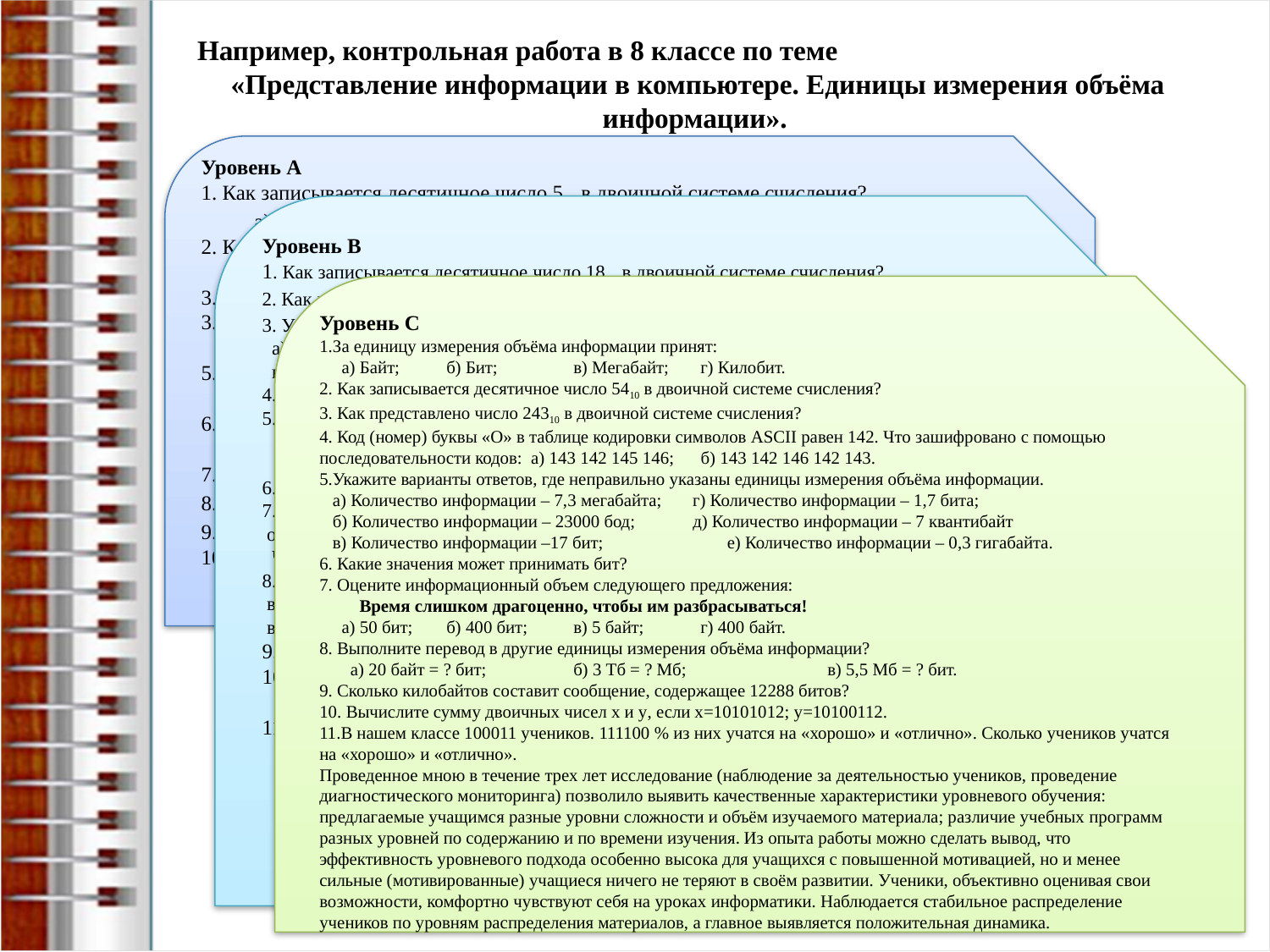

Например, контрольная работа в 8 классе по теме
 «Представление информации в компьютере. Единицы измерения объёма информации».
Уровень А
1. Как записывается десятичное число 510 в двоичной системе счисления?
          а) 100;     б) 110; 	в) 111; 	г) 101.
2. Как записывается десятичное число 1110 в двоичной системе счисления?
         а) 1111;     б) 1101; 	в) 1011; 	г) 1001.
3. Выполните действие и запишите результат римскими цифрами: XXXII – V.
3. Минимальной единицей количества информации считают…
         а) 1 пиксель;          б) 1 байт;       в) 1 бит;      г) 1 бод.
5. Один байт равен…
         а) 8 бит;         б) 10 бит;      в) 1024 бит;       г) 1000 бит.
6. Чему равен 1 Мбайт?
         а) 1024 Кбайт;  б) 1024 Гбайт;   в) 1000 байт;  г) 1000 Кбайт.
7. Переведите десятичное число 6710 в двоичную систему счисления.
8. Переведите число 11012 из двоичной системы счисления в десятичную.
9. Сколько байтов в слове «ФАЙЛ»?
10. Выполните перевод в другие единицы измерения объёма информации?
     а) 5 байт = ? бит;	б) 4 Кб = ? байт;         в) 3 Кб = ? бит.

Уровень В
1. Как записывается десятичное число 1810 в двоичной системе счисления?
2. Как представлено число 17910 в двоичной системе счисления?
3. Укажите, где правильно указан порядок возрастания единиц измерения объёма информации:
  а) байт, килобайт, гигабайт, терабайт;	       б) бит, байт, гигабайт, килобайт;
  в) килобайт, гигабайт, мегабайт, байт;	       г) байт, мегабайт, килобайт, гигабайт.
4. Выполните действие и запишите результат римскими цифрами: МСМ +VIII.
5. Оцените информационный объем следующего предложения:
         Всё, что мы дарим другим, вернётся к нам сторицей!
    а) 50 бит;          б) 400 бит;         в) 5 байт;         г) 400 байт.
6. Чему равен 1 Гб?
7. Получено сообщение, информационный
 объём которого равен 40 битам.
  Чему равен этот объём в байтах?
8. Закодируйте слово «ПАМЯТЬ»
 в коде ASCII. Результат представьте
 в виде следующей таблицы:
9. Как называется точка экрана?
10. Выполните перевод в другие единицы измерения объёма информации?
    а) 14 байт = ? бит;       б) 3 Тб = ? Гб;	в) 4,5 Мб = ? бит.
11.Может ли такое быть?

На кресле толстый кот Мартын сидел,
Своими 10 глазами он смотрел,
Вдруг на 100 своих он лап вскочил,
На подоконник быстро тело приземлил.
Увидел он 1010 воробьев,
Но вот своей он 100-й лапой
Задел горшочек с маминым цветком,
И, боже, что было бы потом,
Если бы кот не убежал оттуда,
Не сел на кресло и не стал чесать
За своим 10-м маленьким ушком.
Ведь обвинили-то во всем меня,
А кот Мартын лежал на кресле,
Весело мурча.

Уровень С
1.За единицу измерения объёма информации принят:
     а) Байт;	б) Бит; 	в) Мегабайт;	г) Килобит.
2. Как записывается десятичное число 5410 в двоичной системе счисления?
3. Как представлено число 24310 в двоичной системе счисления?
4. Код (номер) буквы «О» в таблице кодировки символов ASCII равен 142. Что зашифровано с помощью последовательности кодов:  а) 143 142 145 146;      б) 143 142 146 142 143.
5.Укажите варианты ответов, где неправильно указаны единицы измерения объёма информации.
   а) Количество информации – 7,3 мегабайта;       г) Количество информации – 1,7 бита;
   б) Количество информации – 23000 бод;             д) Количество информации – 7 квантибайт
   в) Количество информации –17 бит;	      е) Количество информации – 0,3 гигабайта.
6. Какие значения может принимать бит?
7. Оцените информационный объем следующего предложения:
         Время слишком драгоценно, чтобы им разбрасываться!
     а) 50 бит; 	б) 400 бит; 	в) 5 байт; 	г) 400 байт.
8. Выполните перевод в другие единицы измерения объёма информации?
       а) 20 байт = ? бит;	б) 3 Тб = ? Мб;		в) 5,5 Мб = ? бит.
9. Сколько килобайтов составит сообщение, содержащее 12288 битов?
10. Вычислите сумму двоичных чисел x и y, если x=10101012; y=10100112.
11.В нашем классе 100011 учеников. 111100 % из них учатся на «хорошо» и «отлично». Сколько учеников учатся на «хорошо» и «отлично».
Проведенное мною в течение трех лет исследование (наблюдение за деятельностью учеников, проведение диагностического мониторинга) позволило выявить качественные характеристики уровневого обучения: предлагаемые учащимся разные уровни сложности и объём изучаемого материала; различие учебных программ разных уровней по содержанию и по времени изучения. Из опыта работы можно сделать вывод, что эффективность уровневого подхода особенно высока для учащихся с повышенной мотивацией, но и менее сильные (мотивированные) учащиеся ничего не теряют в своём развитии. Ученики, объективно оценивая свои возможности, комфортно чувствуют себя на уроках информатики. Наблюдается стабильное распределение учеников по уровням распределения материалов, а главное выявляется положительная динамика.

| Слово |  |
| --- | --- |
| Десятичный код |  |
| Двоичный код |  |
18